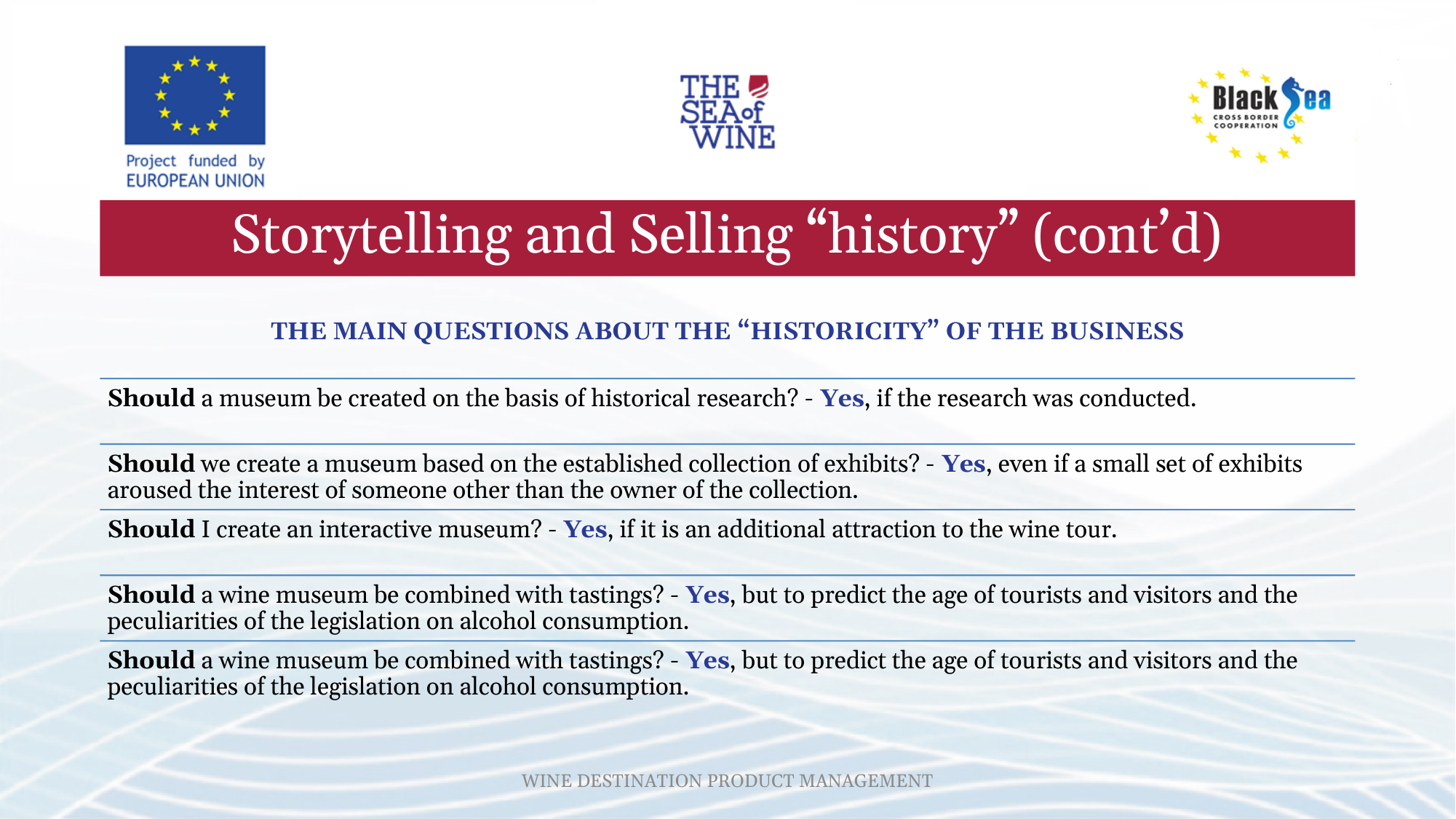

# Storytelling and Selling “history” (cont’d)
The main questions about the “historicity” of the business
Should a museum be created on the basis of historical research? - Yes, if the research was conducted.
Should we create a museum based on the established collection of exhibits? - Yes, even if a small set of exhibits aroused the interest of someone other than the owner of the collection.
Should I create an interactive museum? - Yes, if it is an additional attraction to the wine tour.
Should a wine museum be combined with tastings? - Yes, but to predict the age of tourists and visitors and the peculiarities of the legislation on alcohol consumption.
Should a wine museum be combined with tastings? - Yes, but to predict the age of tourists and visitors and the peculiarities of the legislation on alcohol consumption.
WINE DESTINATION PRODUCT MANAGEMENT